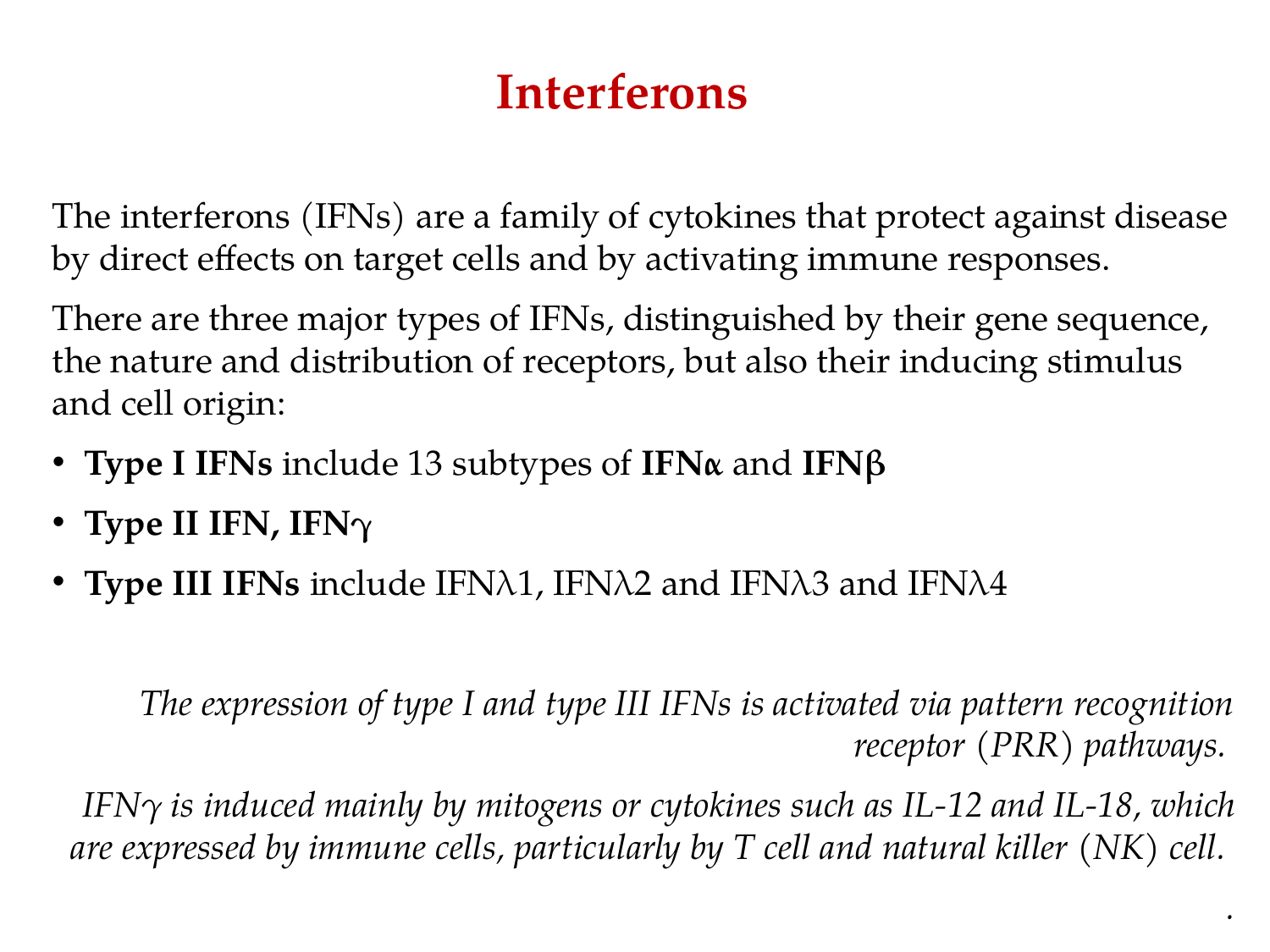

# Interferons
The interferons (IFNs) are a family of cytokines that protect against disease by direct effects on target cells and by activating immune responses.
There are three major types of IFNs, distinguished by their gene sequence, the nature and distribution of receptors, but also their inducing stimulus and cell origin:
Type I IFNs include 13 subtypes of IFNα and IFNβ
Type II IFN, IFNγ
Type III IFNs include IFNλ1, IFNλ2 and IFNλ3 and IFNλ4

The expression of type I and type III IFNs is activated via pattern recognition receptor (PRR) pathways.
IFNγ is induced mainly by mitogens or cytokines such as IL­-12 and IL-­18, which are expressed by immune cells, particularly by T cell and natural killer (NK) cell.
.